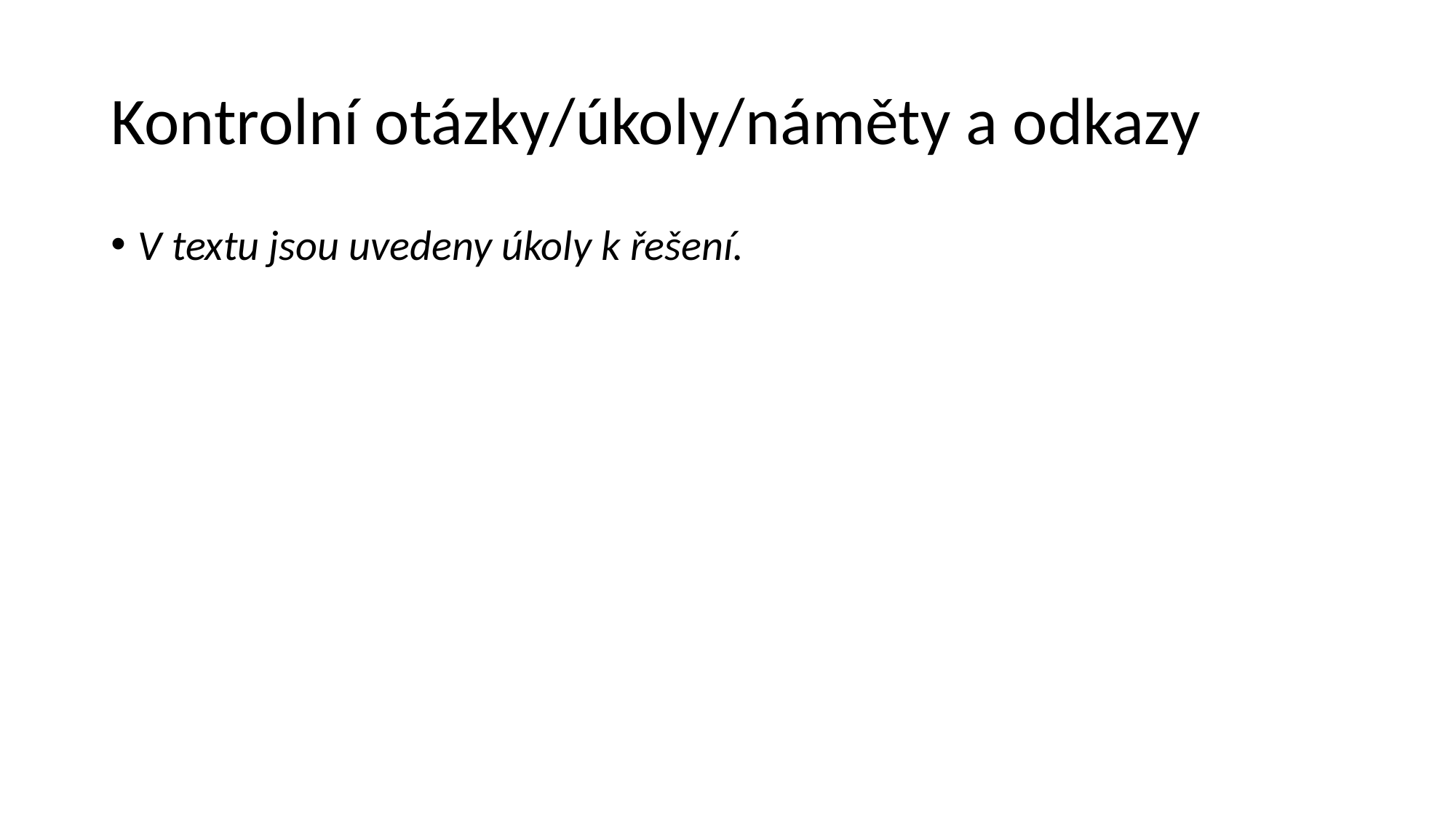

# Kontrolní otázky/úkoly/náměty a odkazy
V textu jsou uvedeny úkoly k řešení.